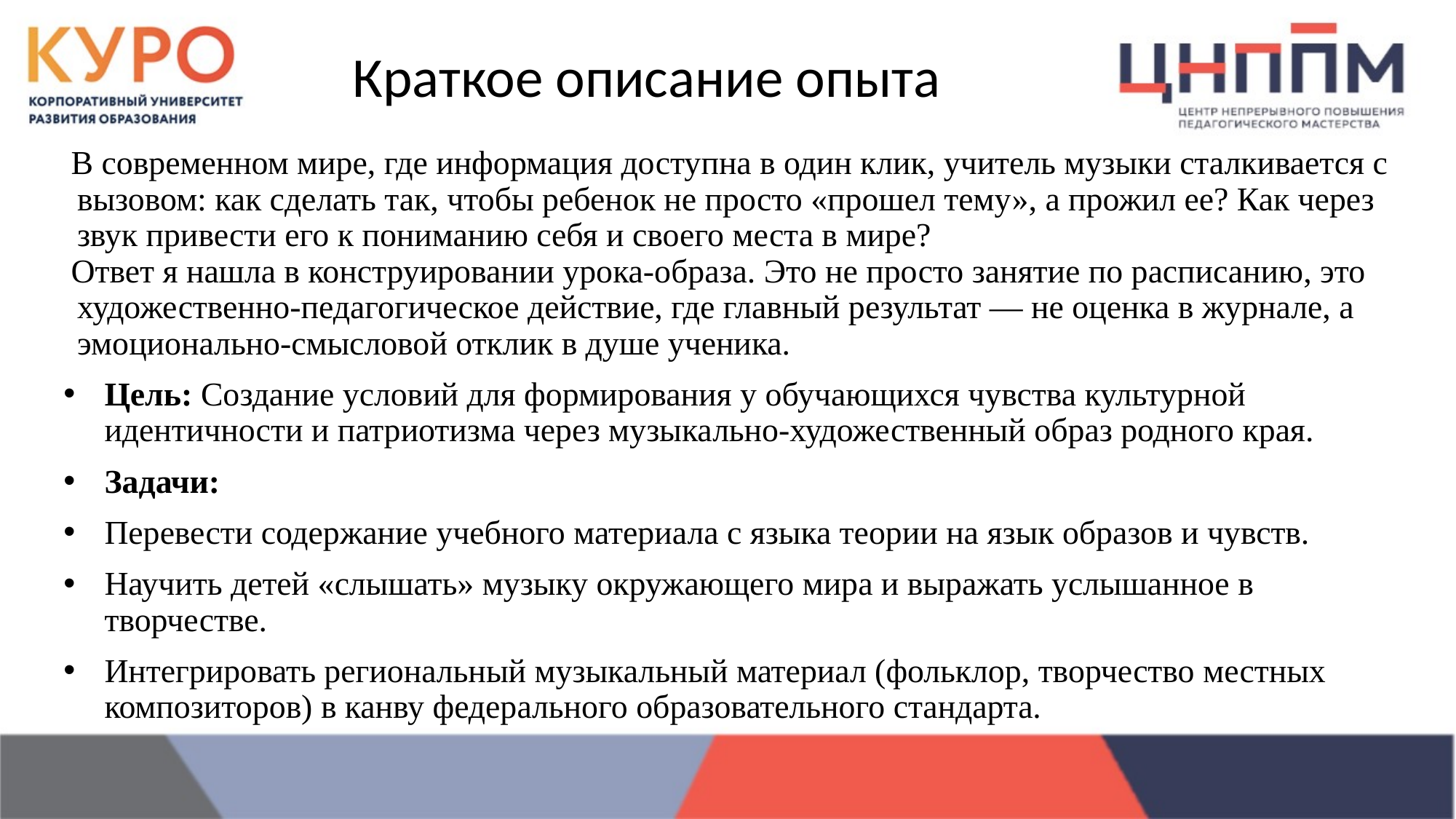

# Краткое описание опыта
В современном мире, где информация доступна в один клик, учитель музыки сталкивается с вызовом: как сделать так, чтобы ребенок не просто «прошел тему», а прожил ее? Как через звук привести его к пониманию себя и своего места в мире?
Ответ я нашла в конструировании урока-образа. Это не просто занятие по расписанию, это художественно-педагогическое действие, где главный результат — не оценка в журнале, а эмоционально-смысловой отклик в душе ученика.
Цель: Создание условий для формирования у обучающихся чувства культурной идентичности и патриотизма через музыкально-художественный образ родного края.
Задачи:
Перевести содержание учебного материала с языка теории на язык образов и чувств.
Научить детей «слышать» музыку окружающего мира и выражать услышанное в творчестве.
Интегрировать региональный музыкальный материал (фольклор, творчество местных композиторов) в канву федерального образовательного стандарта.